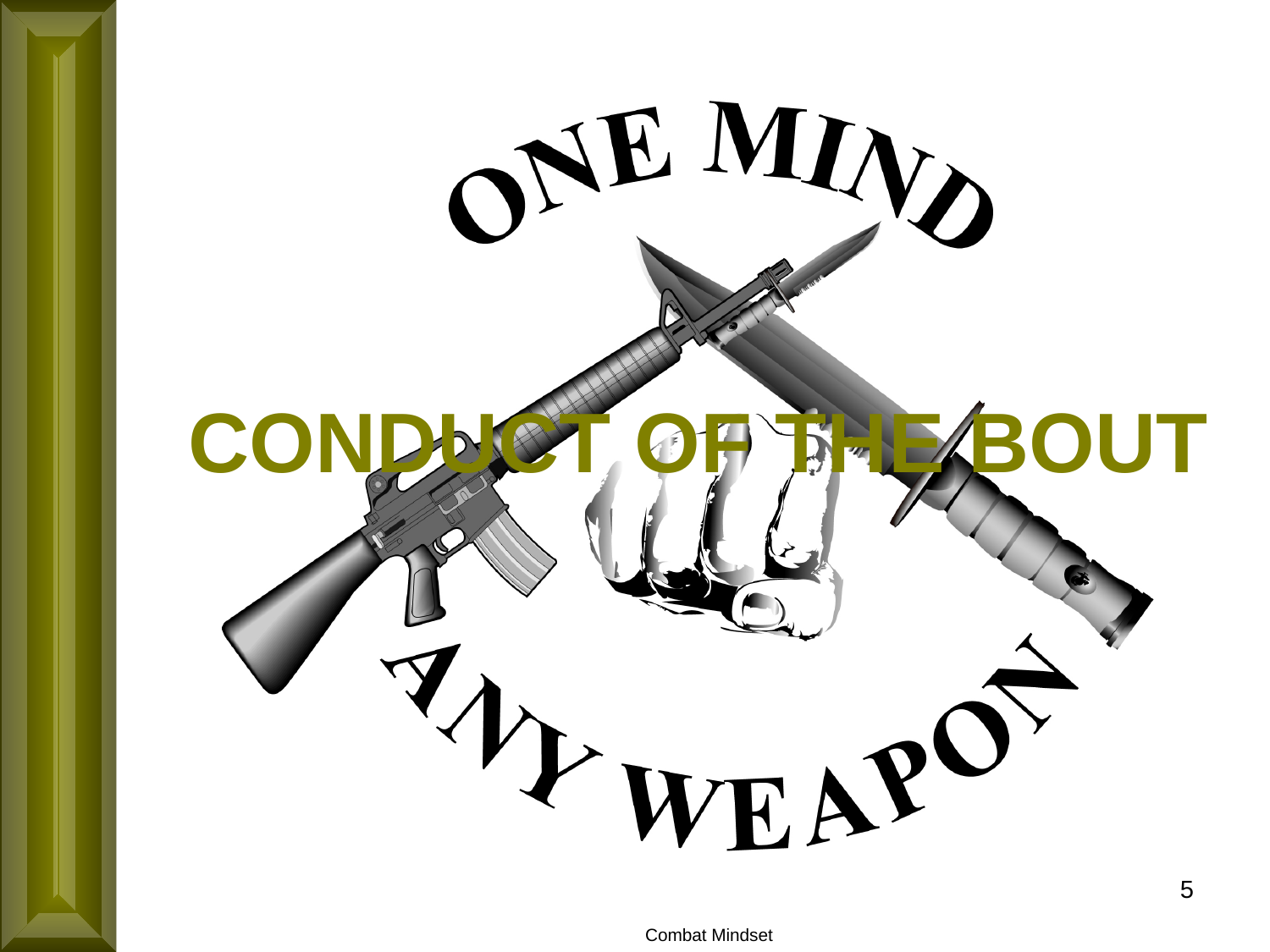

# CONDUCT OF THE BOUT
5
Combat Mindset